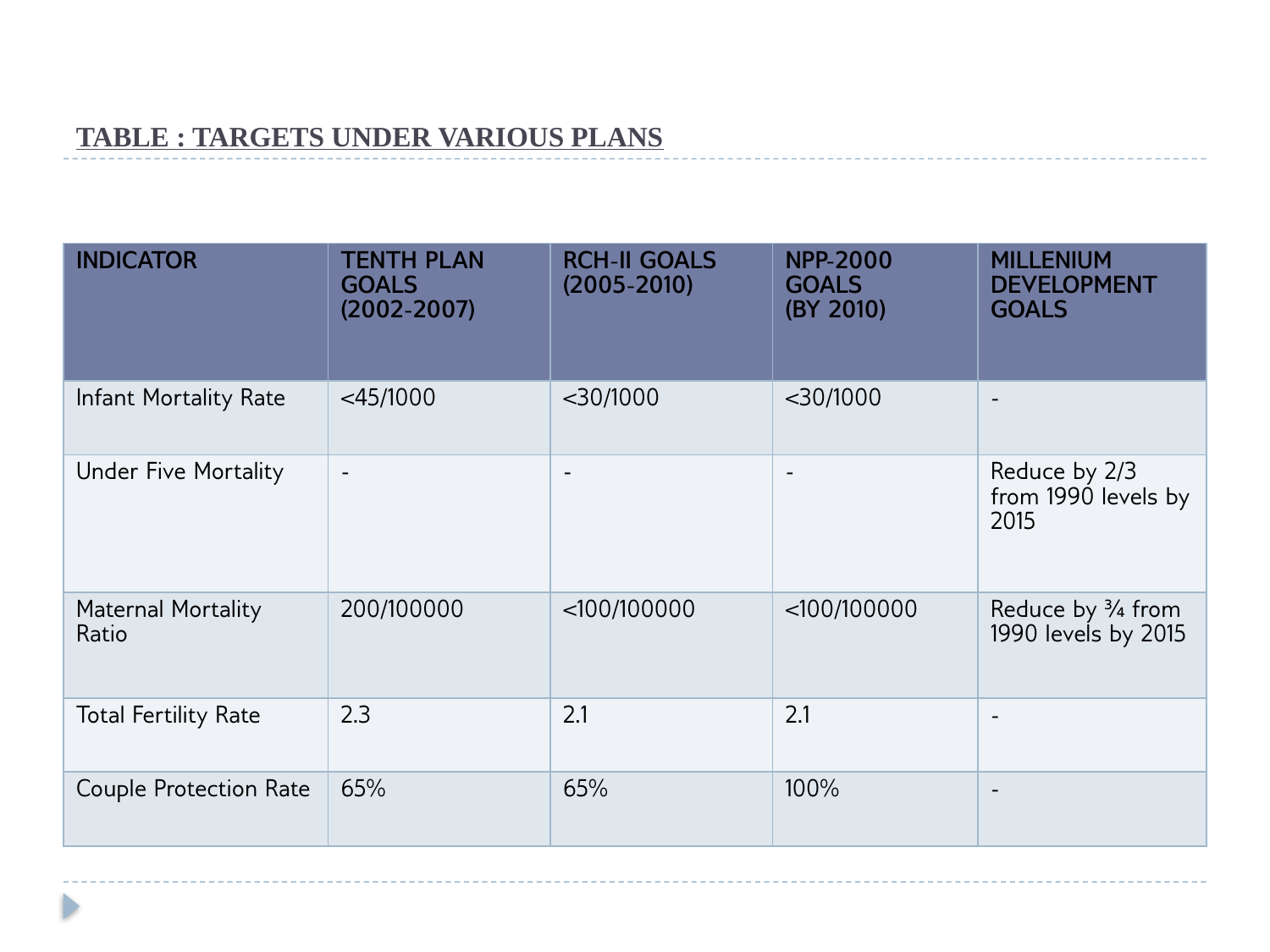

# TABLE : TARGETS UNDER VARIOUS PLANS
| INDICATOR | TENTH PLAN GOALS (2002-2007) | RCH-II GOALS (2005-2010) | NPP-2000 GOALS (BY 2010) | MILLENIUM DEVELOPMENT GOALS |
| --- | --- | --- | --- | --- |
| Infant Mortality Rate | <45/1000 | <30/1000 | <30/1000 | - |
| Under Five Mortality | - | - | - | Reduce by 2/3 from 1990 levels by 2015 |
| Maternal Mortality Ratio | 200/100000 | <100/100000 | <100/100000 | Reduce by ¾ from 1990 levels by 2015 |
| Total Fertility Rate | 2.3 | 2.1 | 2.1 | - |
| Couple Protection Rate | 65% | 65% | 100% | - |